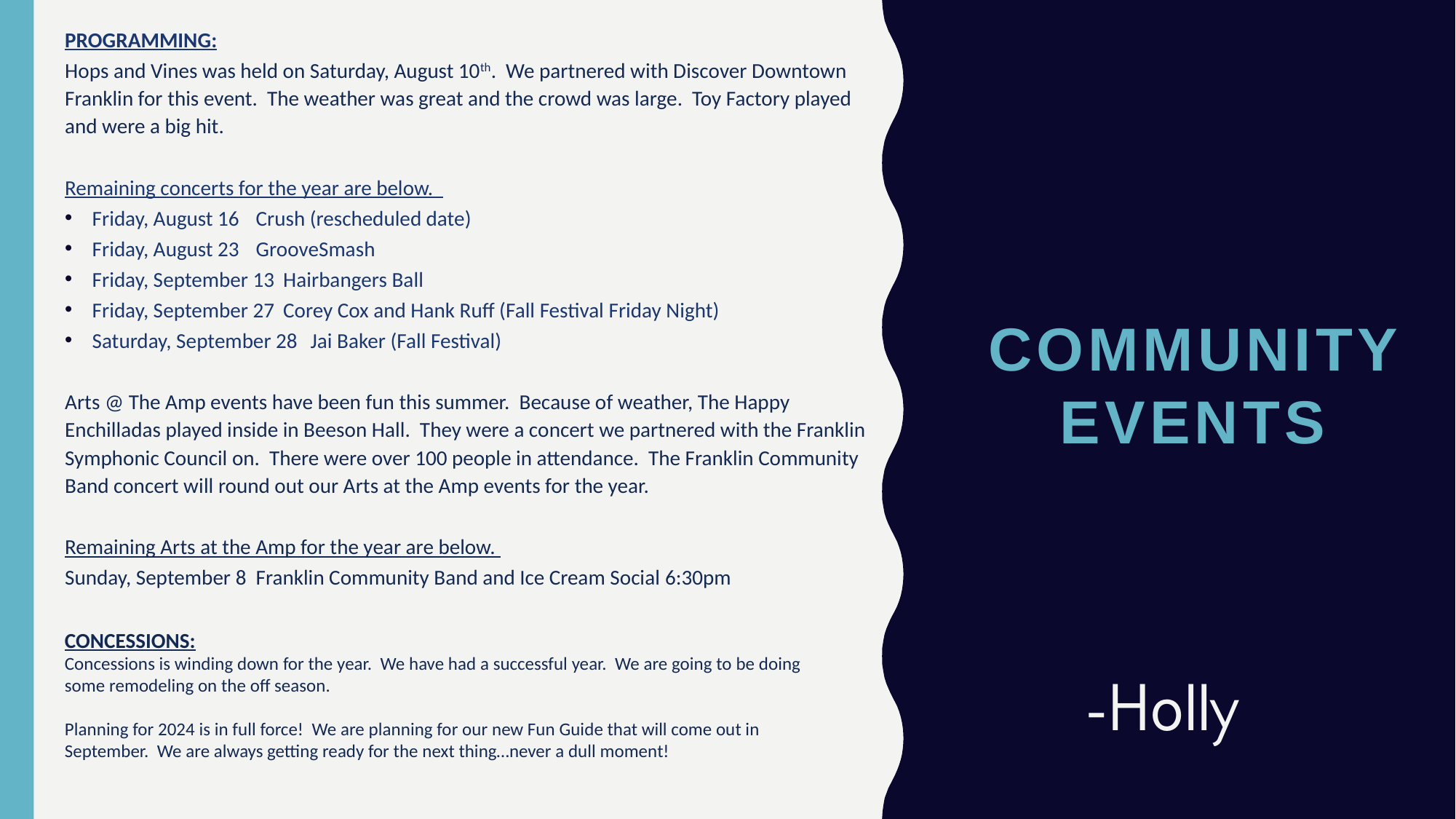

PROGRAMMING:
Hops and Vines was held on Saturday, August 10th.  We partnered with Discover Downtown Franklin for this event.  The weather was great and the crowd was large.  Toy Factory played and were a big hit.

Remaining concerts for the year are below.
Friday, August 16	Crush (rescheduled date)
Friday, August 23	GrooveSmash
Friday, September 13	Hairbangers Ball
Friday, September 27	Corey Cox and Hank Ruff (Fall Festival Friday Night)
Saturday, September 28	Jai Baker (Fall Festival)

Arts @ The Amp events have been fun this summer.  Because of weather, The Happy Enchilladas played inside in Beeson Hall.  They were a concert we partnered with the Franklin Symphonic Council on.  There were over 100 people in attendance.  The Franklin Community Band concert will round out our Arts at the Amp events for the year.

Remaining Arts at the Amp for the year are below.
Sunday, September 8	Franklin Community Band and Ice Cream Social	6:30pm

# Community events
CONCESSIONS:
Concessions is winding down for the year.  We have had a successful year.  We are going to be doing some remodeling on the off season.

Planning for 2024 is in full force!  We are planning for our new Fun Guide that will come out in September.  We are always getting ready for the next thing…never a dull moment!

-Holly